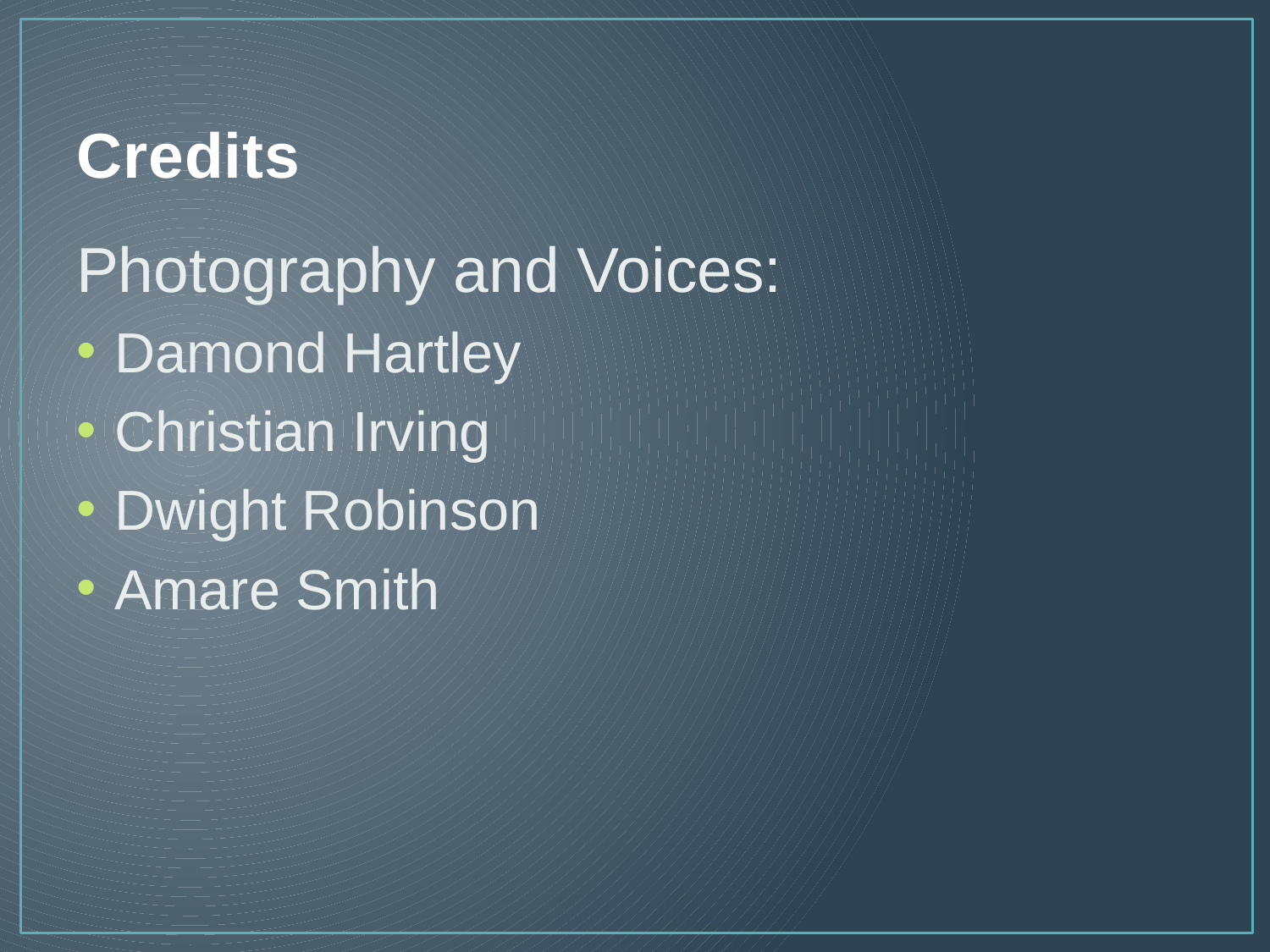

# Credits
Photography and Voices:
Damond Hartley
Christian Irving
Dwight Robinson
Amare Smith